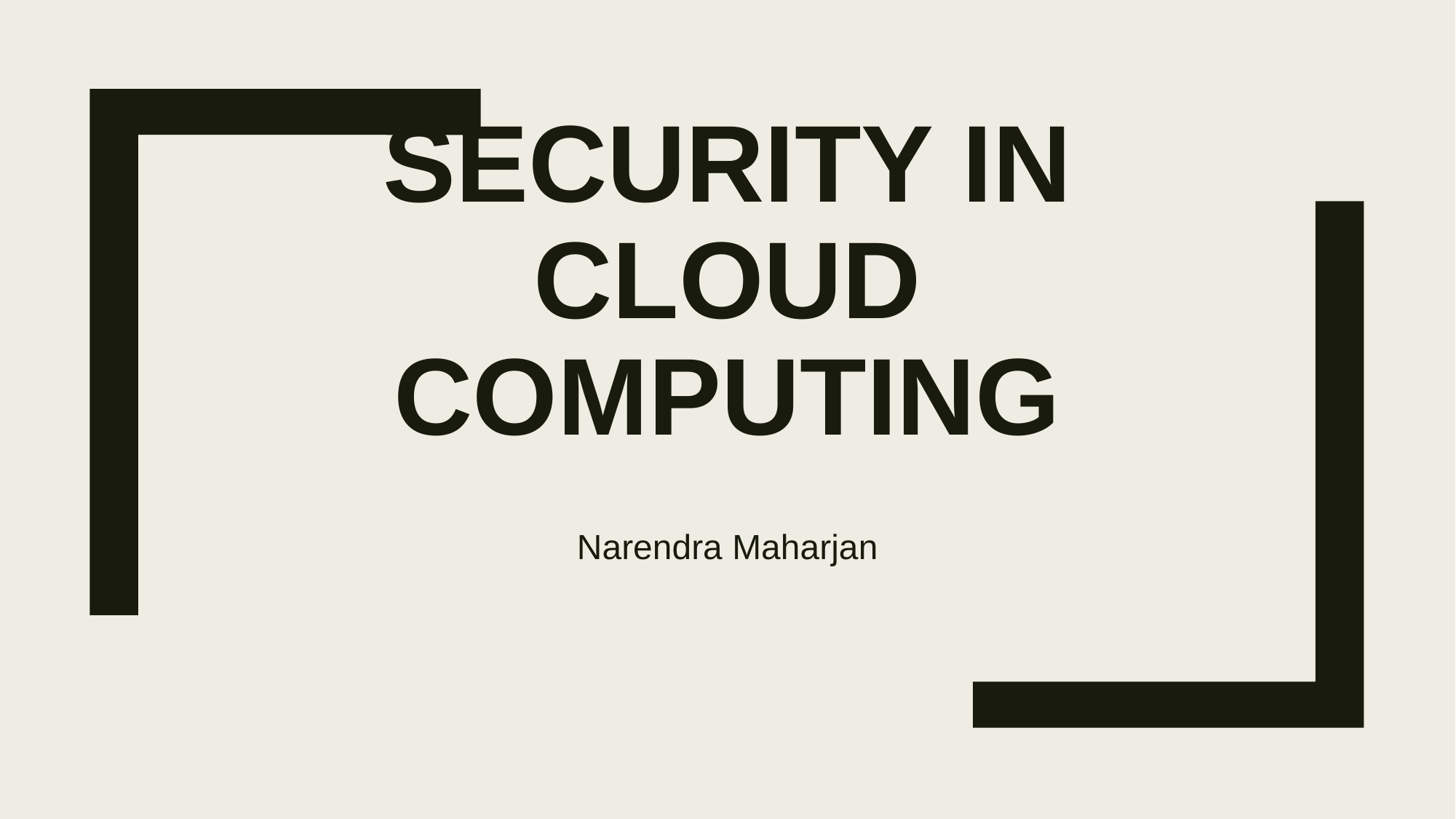

# Security in Cloud Computing

Narendra Maharjan